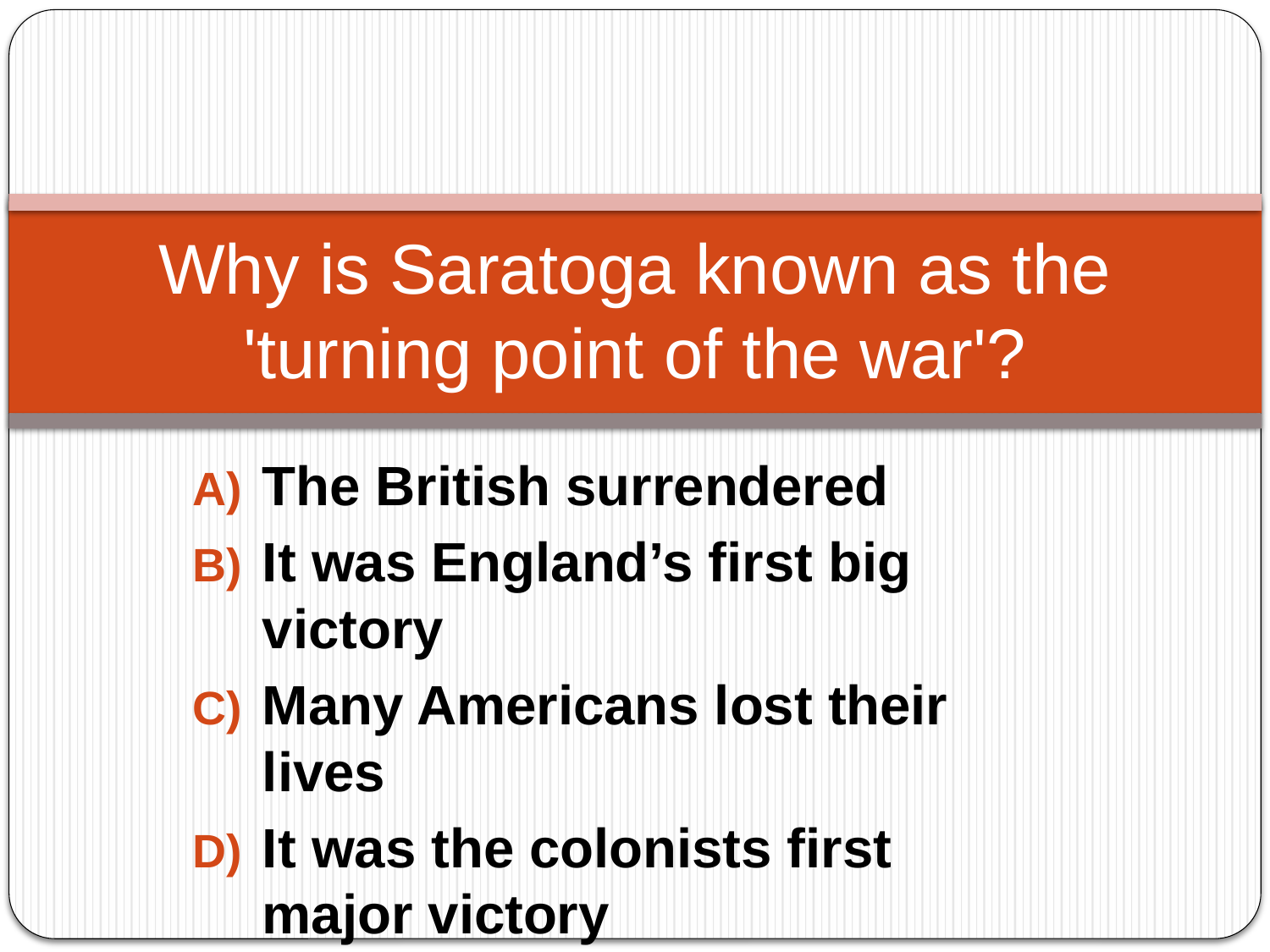

# Why is Saratoga known as the 'turning point of the war'?
The British surrendered
It was England’s first big victory
Many Americans lost their lives
It was the colonists first major victory